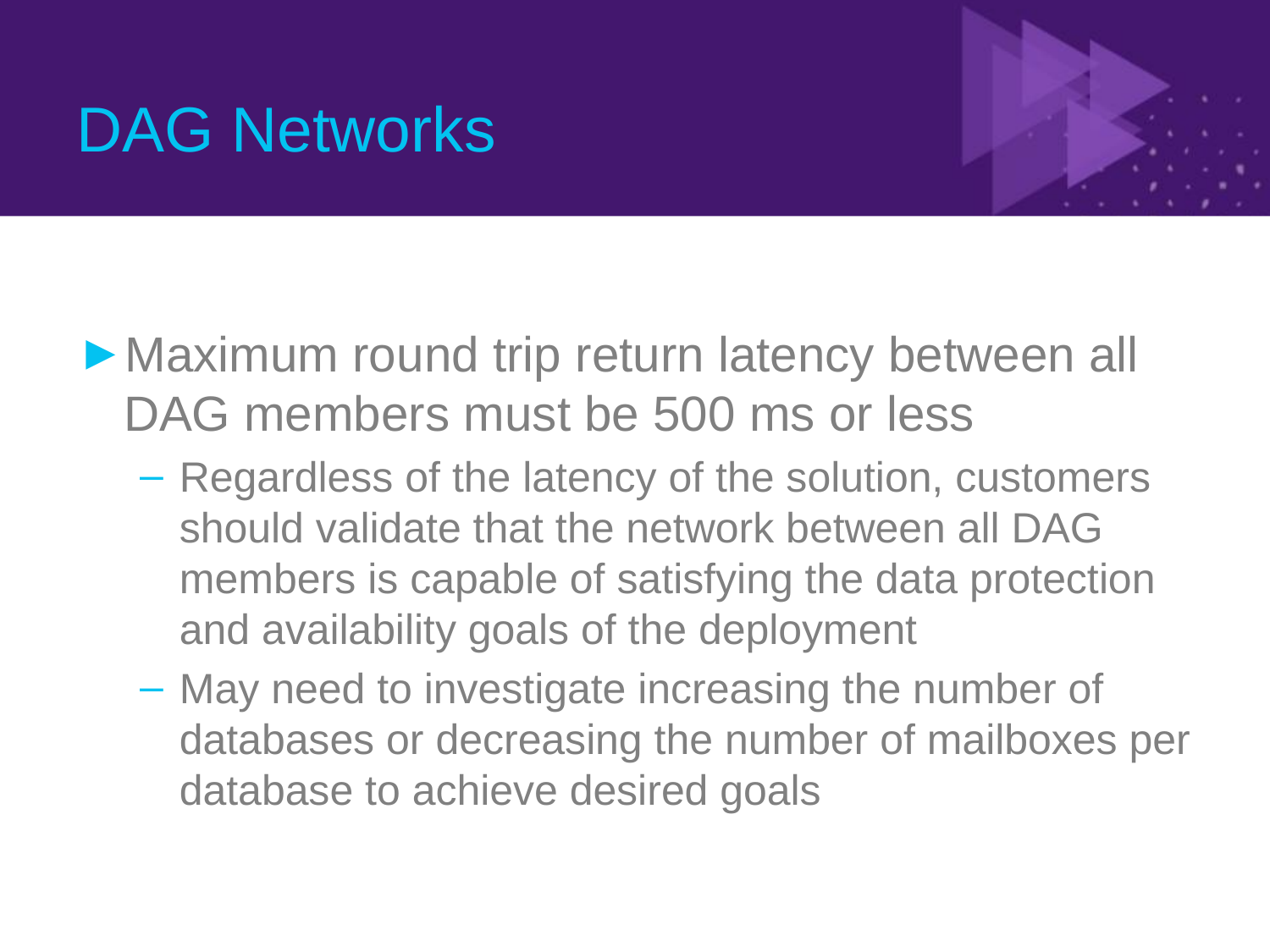

# DAG Networks
Maximum round trip return latency between all DAG members must be 500 ms or less
Regardless of the latency of the solution, customers should validate that the network between all DAG members is capable of satisfying the data protection and availability goals of the deployment
May need to investigate increasing the number of databases or decreasing the number of mailboxes per database to achieve desired goals